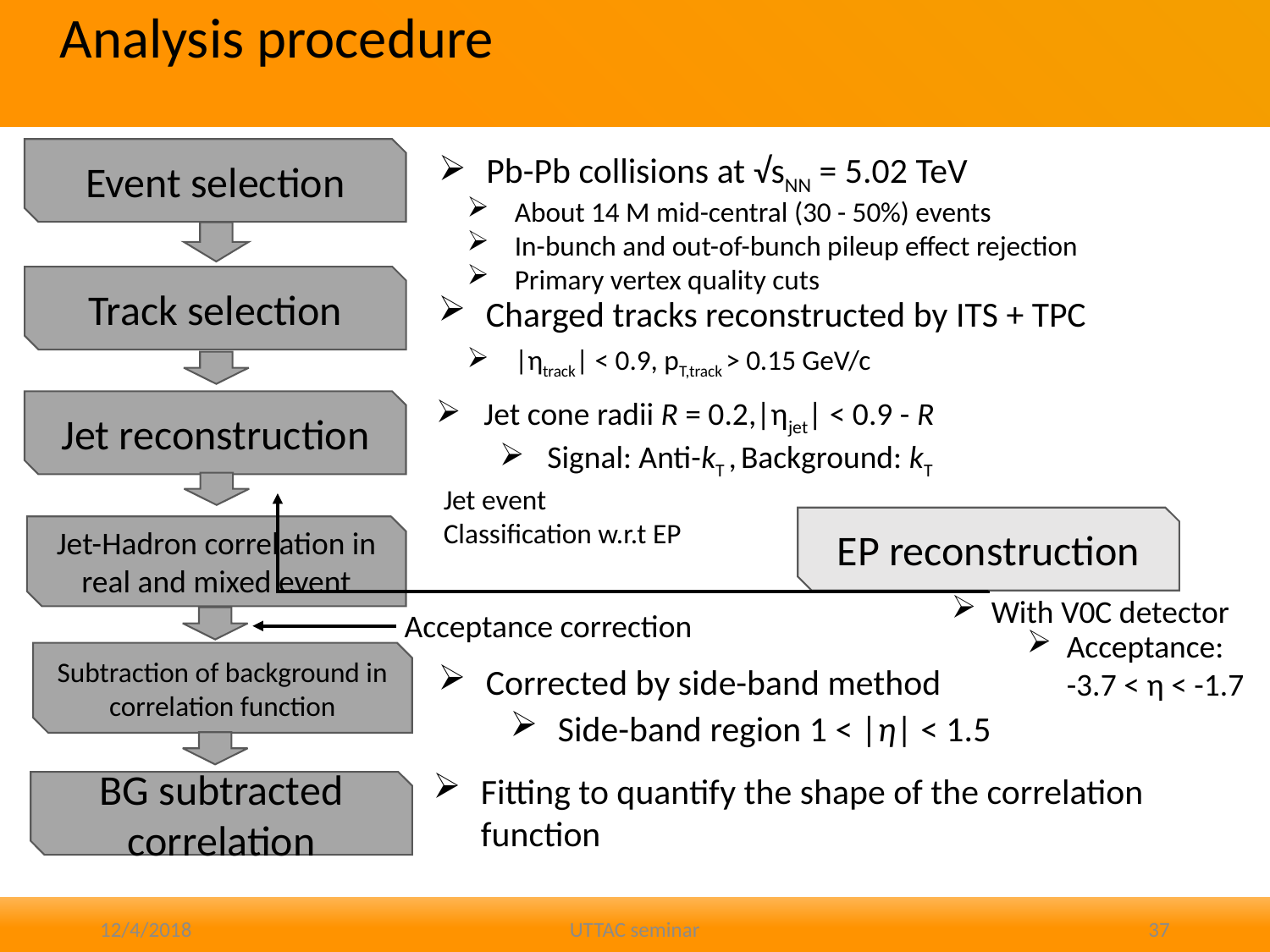

# Analysis procedure
Event selection
Pb-Pb collisions at √sNN = 5.02 TeV

About 14 M mid-central (30 - 50%) events
In-bunch and out-of-bunch pileup effect rejection
Primary vertex quality cuts

Track selection
Charged tracks reconstructed by ITS + TPC
|ηtrack| < 0.9, pT,track > 0.15 GeV/c

Jet cone radii R = 0.2,|ηjet| < 0.9 - R
Signal: Anti-kT , Background: kT

Jet reconstruction

Jet event
Classification w.r.t EP
EP reconstruction
Jet-Hadron correlation in real and mixed event
With V0C detector
Acceptance correction

Acceptance:
-3.7 < η < -1.7
Subtraction of background in correlation function
Corrected by side-band method
Side-band region 1 < |η| < 1.5

Fitting to quantify the shape of the correlation function

BG subtracted correlation
12/4/2018
UTTAC seminar
37